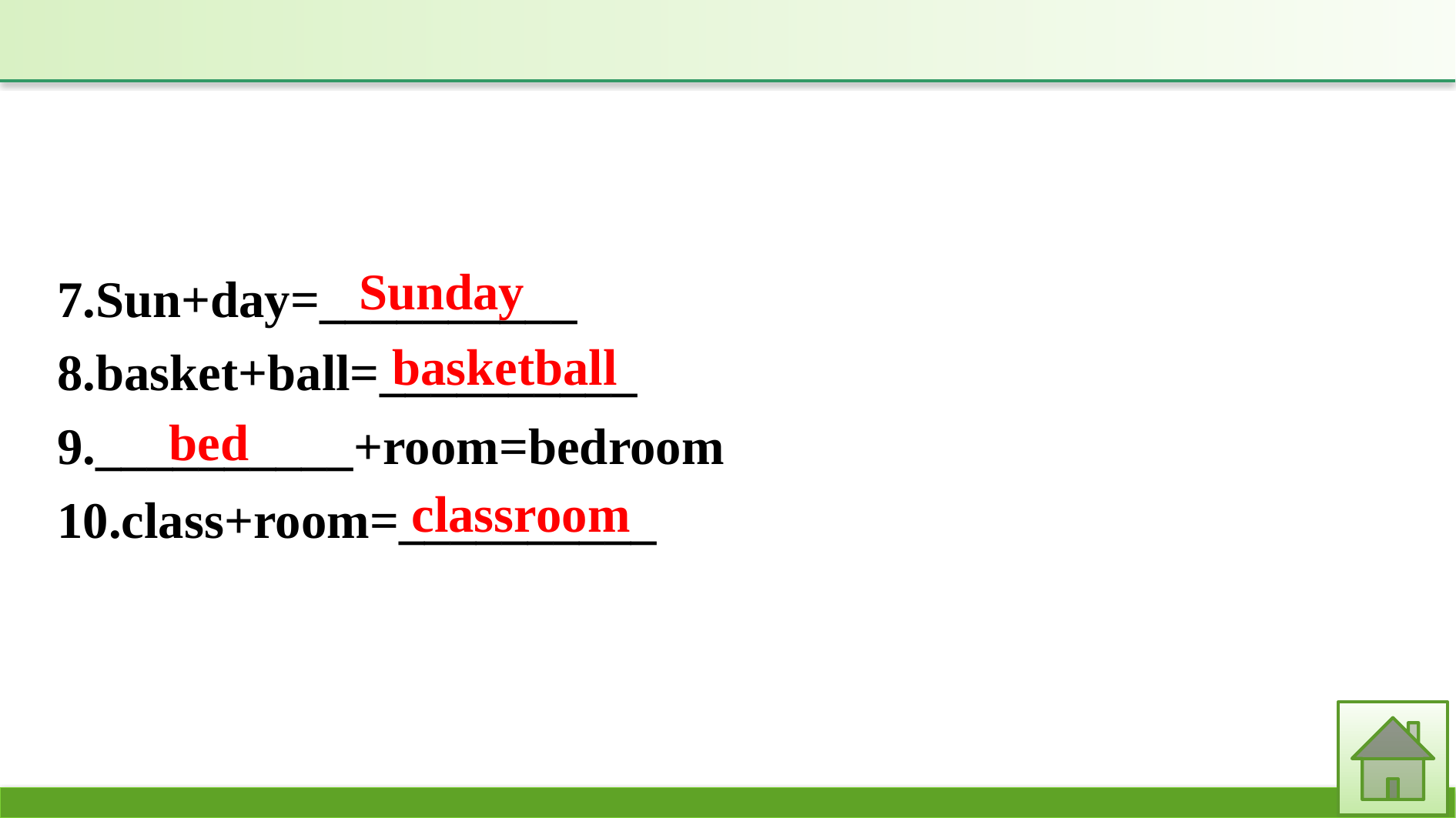

7.Sun+day=__________
8.basket+ball=__________
9.__________+room=bedroom
10.class+room=__________
Sunday
basketball
bed
classroom